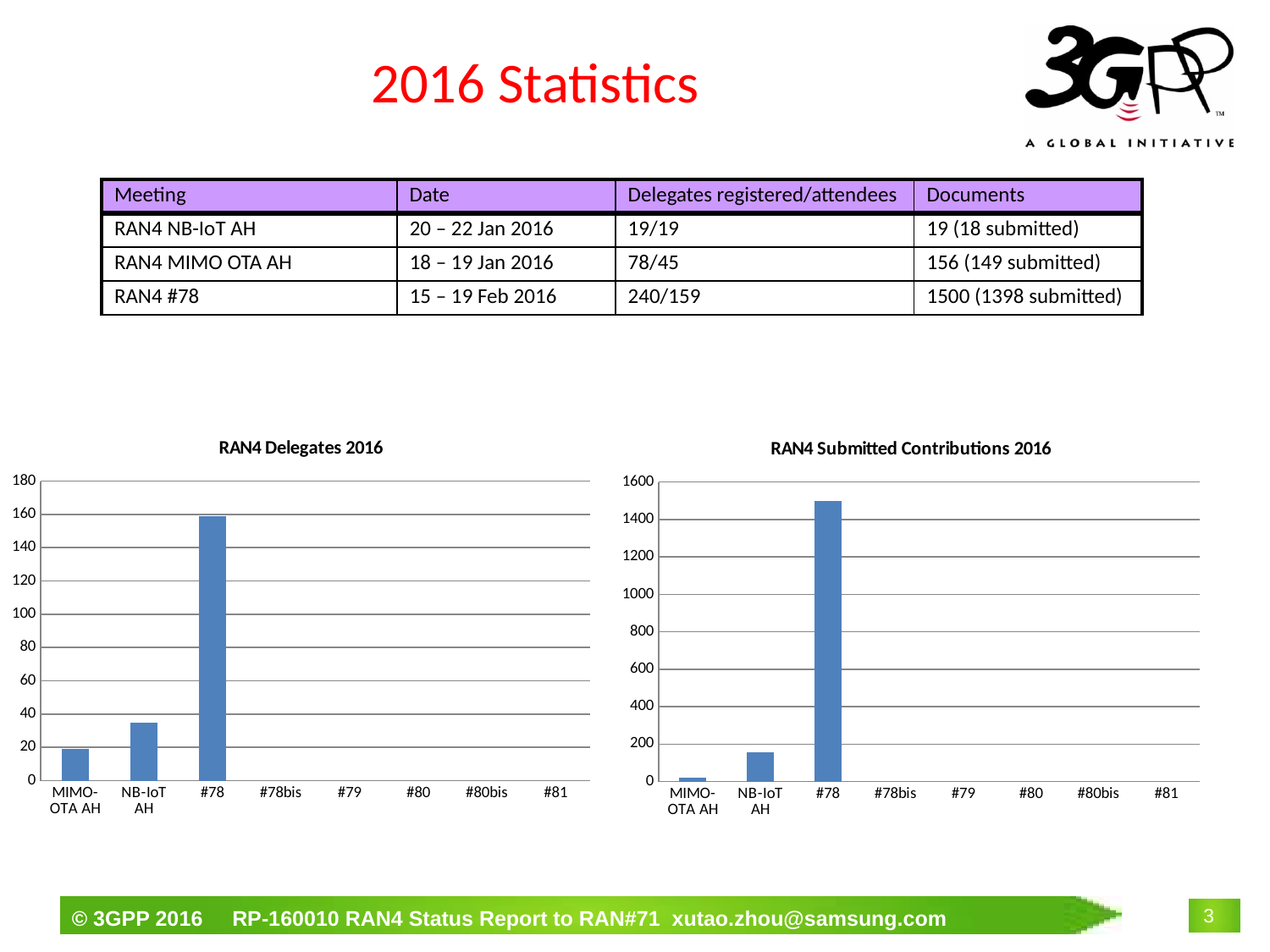

# 2016 Statistics
| Meeting | Date | Delegates registered/attendees | Documents |
| --- | --- | --- | --- |
| RAN4 NB-IoT AH | 20 – 22 Jan 2016 | 19/19 | 19 (18 submitted) |
| RAN4 MIMO OTA AH | 18 – 19 Jan 2016 | 78/45 | 156 (149 submitted) |
| RAN4 #78 | 15 – 19 Feb 2016 | 240/159 | 1500 (1398 submitted) |

### Chart:

| Category | RAN4 Delegates 2016 |
|---|---|
| MIMO-OTA AH | 19.0 |
| NB-IoT AH | 35.0 |
| #78 | 159.0 |
| #78bis | None |
| #79 | None |
| #80 | None |
| #80bis | None |
| #81 | None |

### Chart:

| Category | RAN4 Submitted Contributions 2016 |
|---|---|
| MIMO-OTA AH | 19.0 |
| NB-IoT AH | 156.0 |
| #78 | 1500.0 |
| #78bis | None |
| #79 | None |
| #80 | None |
| #80bis | None |
| #81 | None |